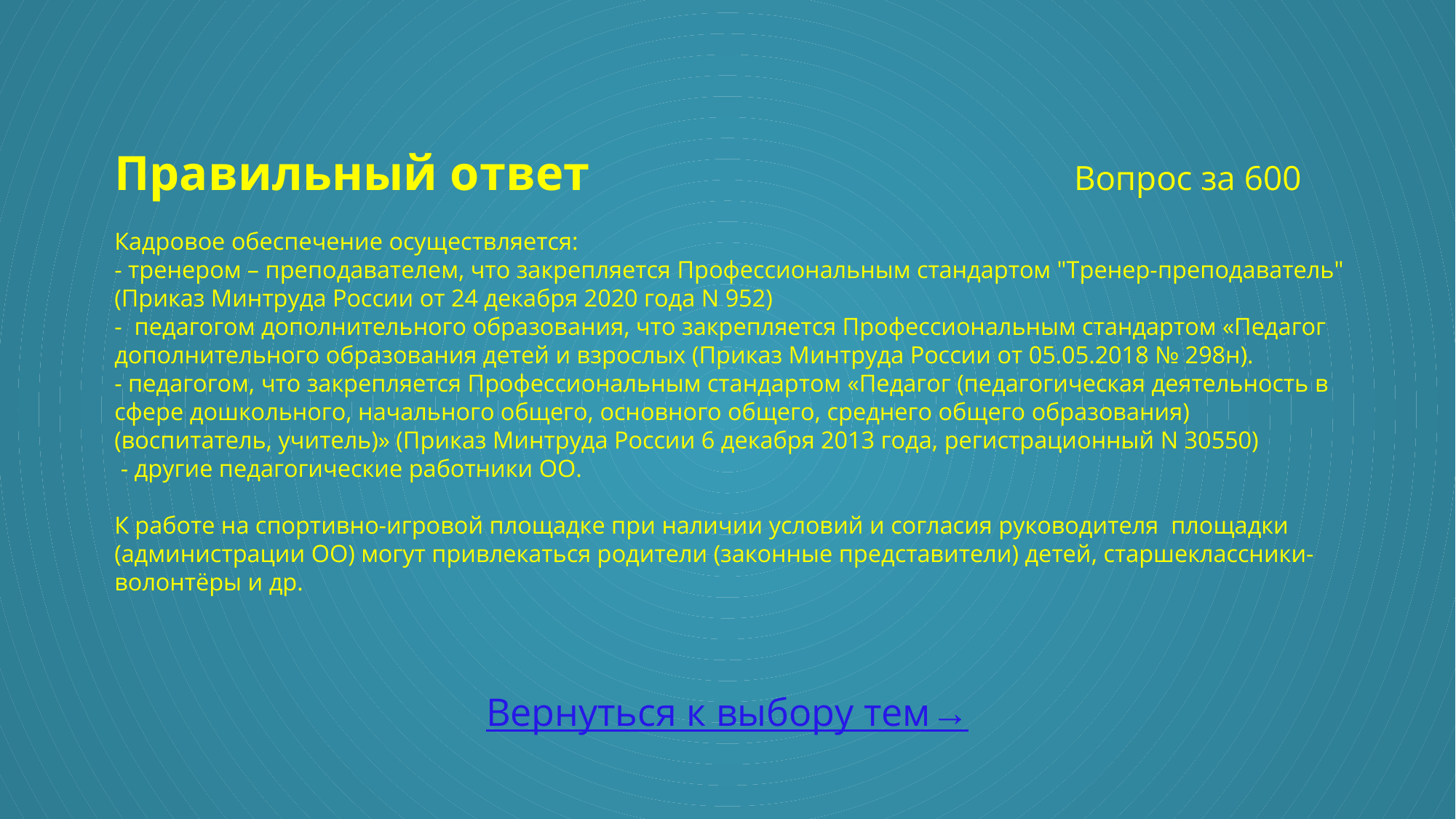

# Правильный ответ                                       Вопрос за 600 Кадровое обеспечение осуществляется: - тренером – преподавателем, что закрепляется Профессиональным стандартом "Тренер-преподаватель" (Приказ Минтруда России от 24 декабря 2020 года N 952) -  педагогом дополнительного образования, что закрепляется Профессиональным стандартом «Педагог дополнительного образования детей и взрослых (Приказ Минтруда России от 05.05.2018 № 298н). - педагогом, что закрепляется Профессиональным стандартом «Педагог (педагогическая деятельность в сфере дошкольного, начального общего, основного общего, среднего общего образования) (воспитатель, учитель)» (Приказ Минтруда России 6 декабря 2013 года, регистрационный N 30550) - другие педагогические работники ОО. К работе на спортивно-игровой площадке при наличии условий и согласия руководителя  площадки (администрации ОО) могут привлекаться родители (законные представители) детей, старшеклассники-волонтёры и др.
Вернуться к выбору тем→